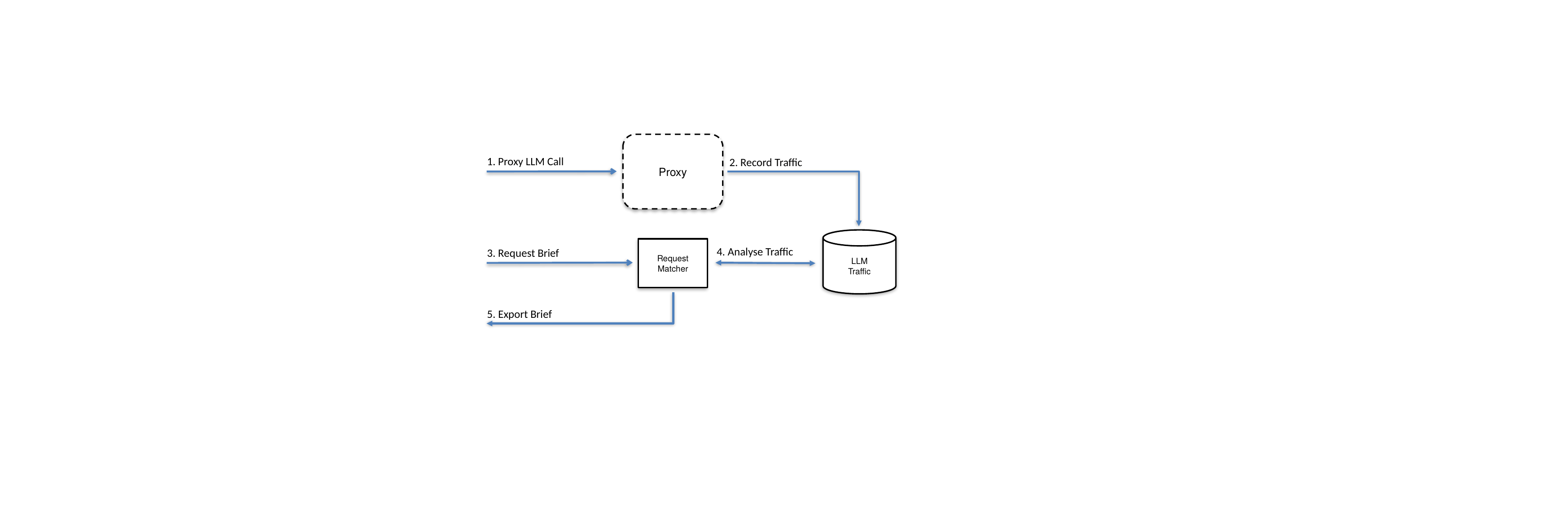

Proxy
1. Proxy LLM Call
2. Record Traffic
LLM
Traffic
Request
Matcher
4. Analyse Traffic
3. Request Brief
5. Export Brief